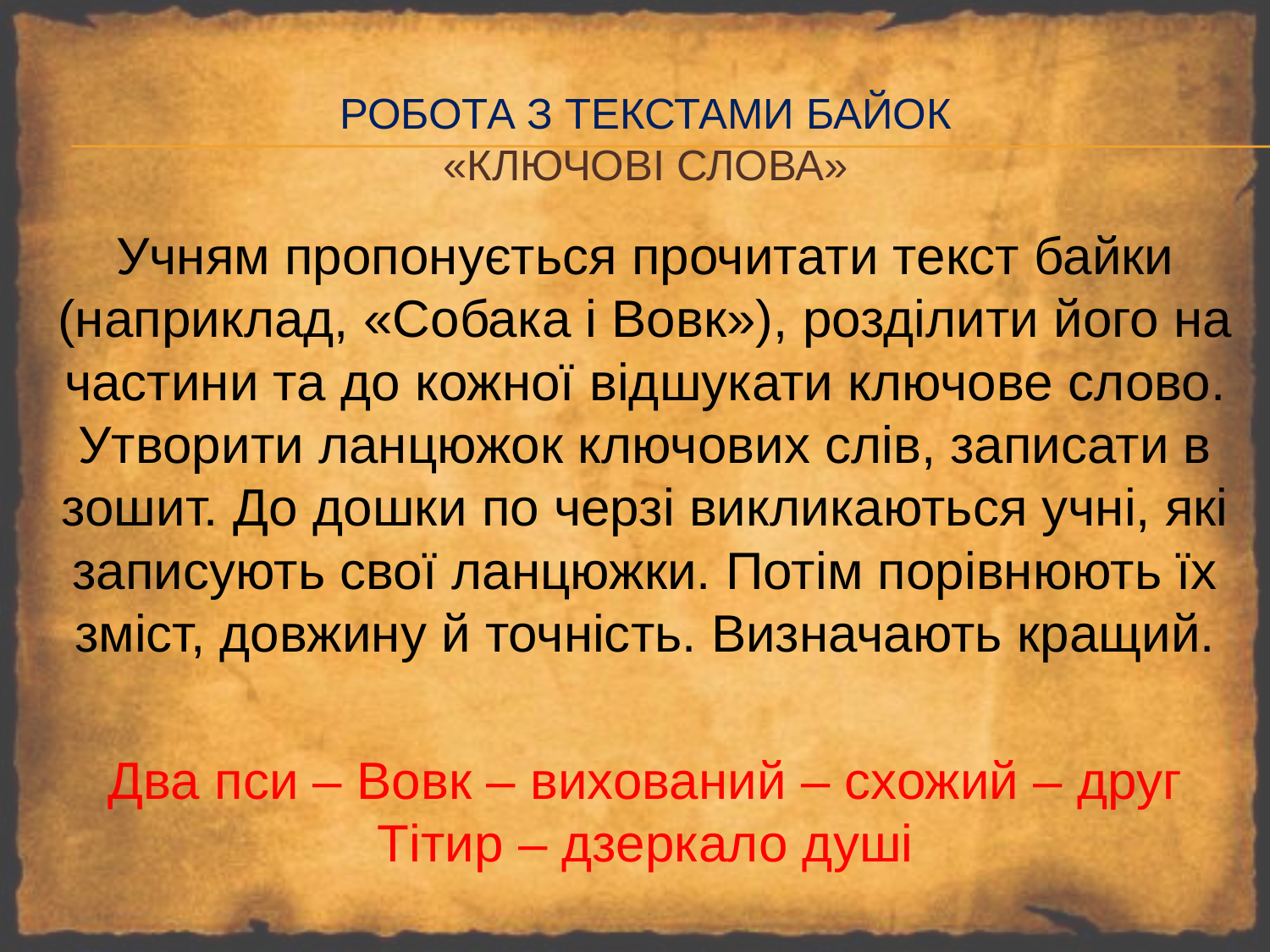

# Робота з текстами байок «ключові слова»
Учням пропонується прочитати текст байки (наприклад, «Собака і Вовк»), розділити його на частини та до кожної відшукати ключове слово. Утворити ланцюжок ключових слів, записати в зошит. До дошки по черзі викликаються учні, які записують свої ланцюжки. Потім порівнюють їх зміст, довжину й точність. Визначають кращий.

Два пси – Вовк – вихований – схожий – друг Тітир – дзеркало душі